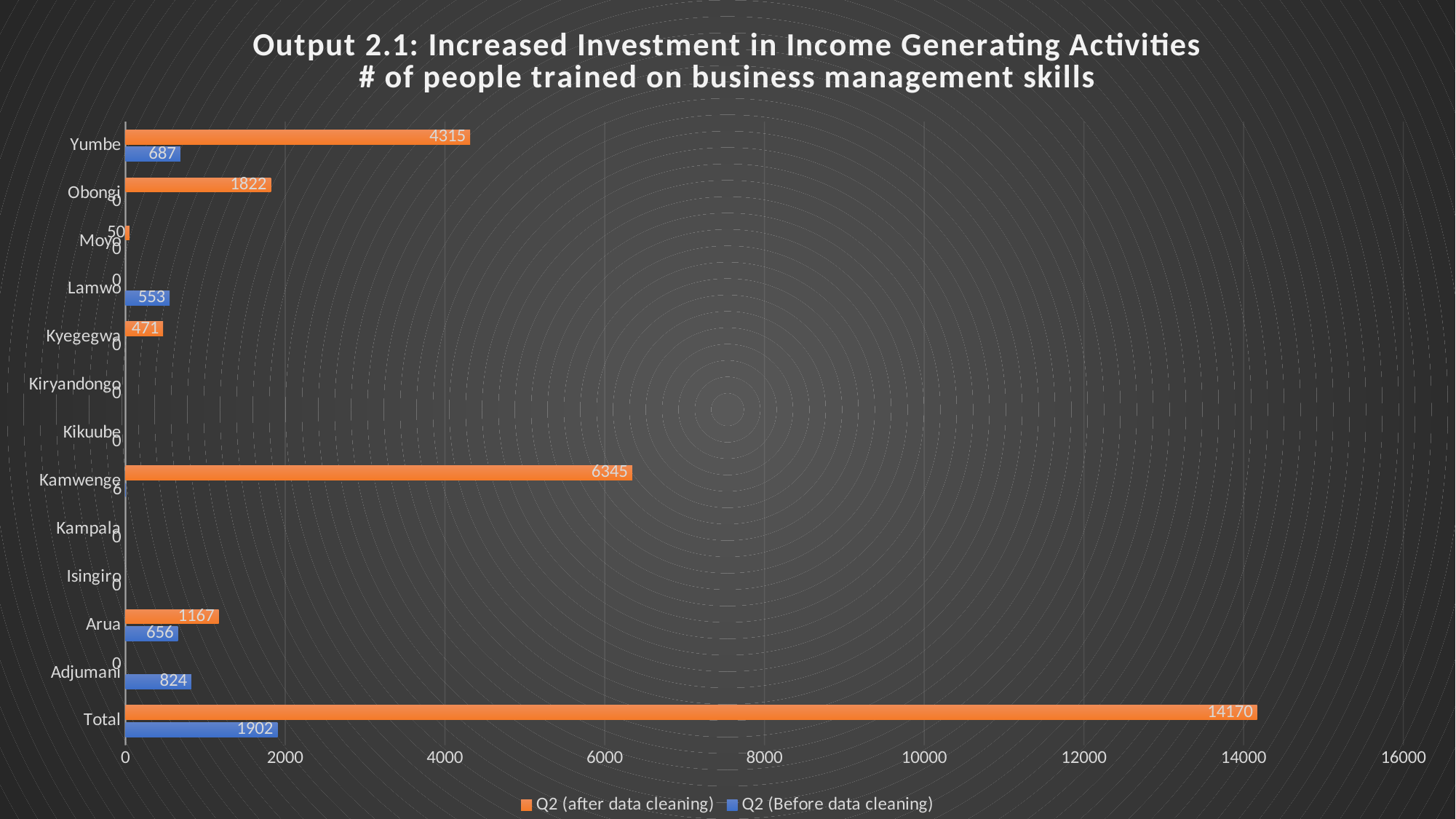

### Chart: Output 2.1: Increased Investment in Income Generating Activities
# of people trained on business management skills

| Category | Q2 (Before data cleaning) | Q2 (after data cleaning) |
|---|---|---|
| Total | 1902.0 | 14170.0 |
| Adjumani | 824.0 | 0.0 |
| Arua | 656.0 | 1167.0 |
| Isingiro | 0.0 | None |
| Kampala | 0.0 | None |
| Kamwenge | 6.0 | 6345.0 |
| Kikuube | 0.0 | None |
| Kiryandongo | 0.0 | None |
| Kyegegwa | 0.0 | 471.0 |
| Lamwo | 553.0 | 0.0 |
| Moyo | 0.0 | 50.0 |
| Obongi | 0.0 | 1822.0 |
| Yumbe | 687.0 | 4315.0 |
#